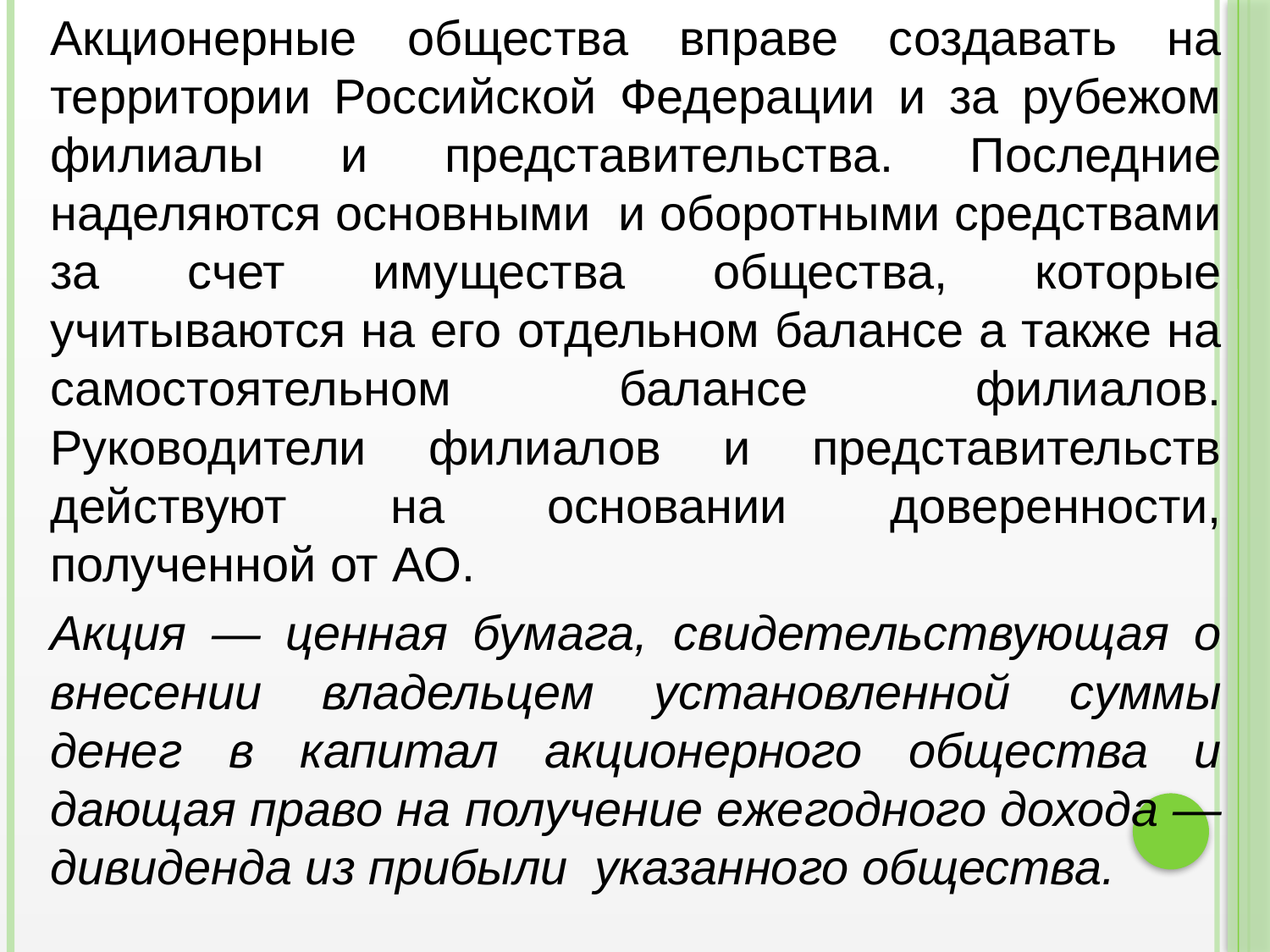

Акционерные общества вправе создавать на территории Российской Федерации и за рубежом филиалы и представительства. Последние наделяются основными  и оборотными средствами за счет имущества общества, которые учитываются на его отдельном балансе а также на самостоятельном балансе филиалов. Руководители филиалов и представительств действуют на основании доверенности, полученной от АО.
		Акция — ценная бумага, свидетельствующая о внесении владельцем установленной суммы денег в капитал акционерного общества и дающая право на получение ежегодного дохода — дивиденда из прибыли  указанного общества.